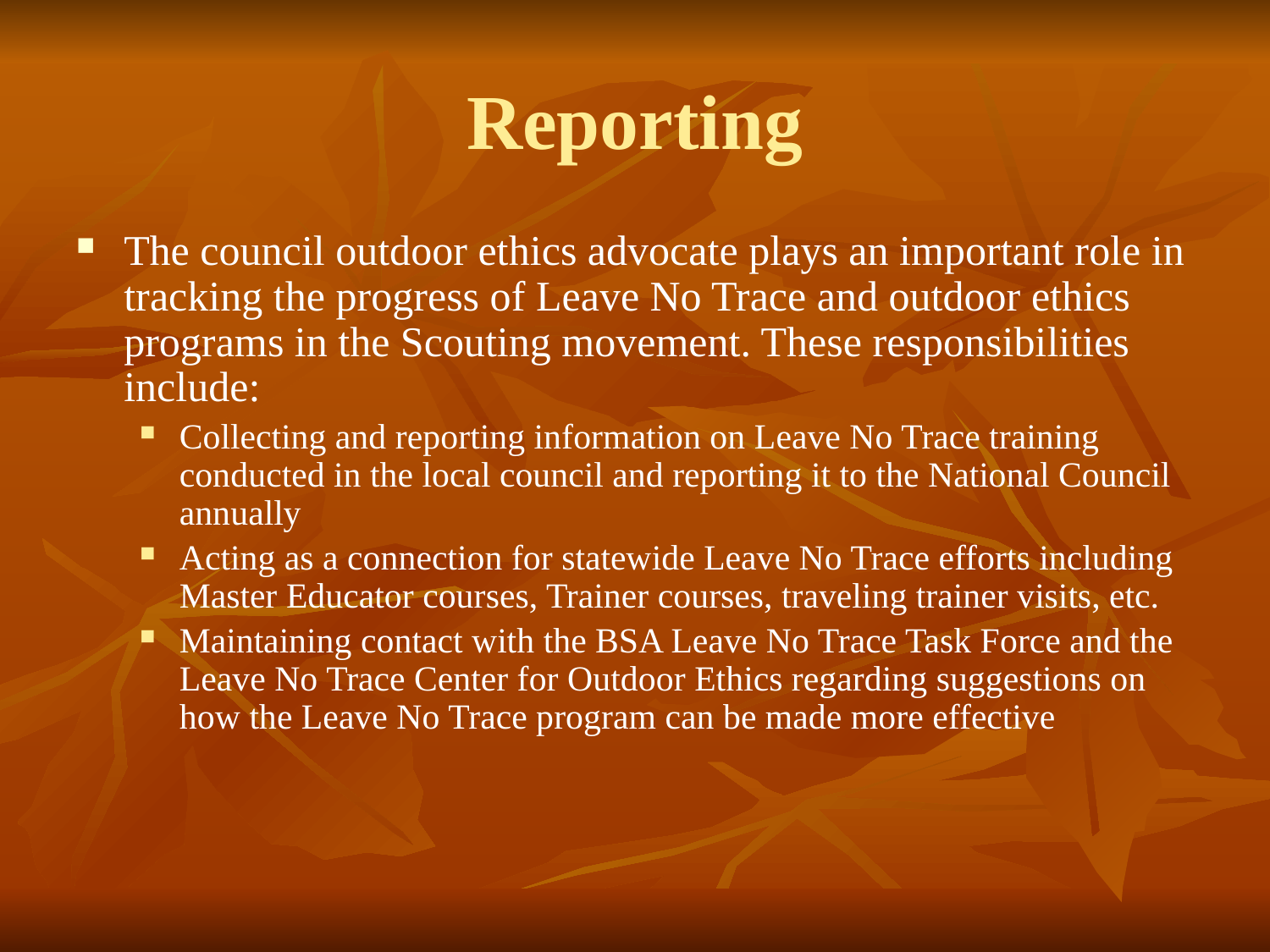

# Reporting
The council outdoor ethics advocate plays an important role in tracking the progress of Leave No Trace and outdoor ethics programs in the Scouting movement. These responsibilities include:
Collecting and reporting information on Leave No Trace training conducted in the local council and reporting it to the National Council annually
Acting as a connection for statewide Leave No Trace efforts including Master Educator courses, Trainer courses, traveling trainer visits, etc.
Maintaining contact with the BSA Leave No Trace Task Force and the Leave No Trace Center for Outdoor Ethics regarding suggestions on how the Leave No Trace program can be made more effective